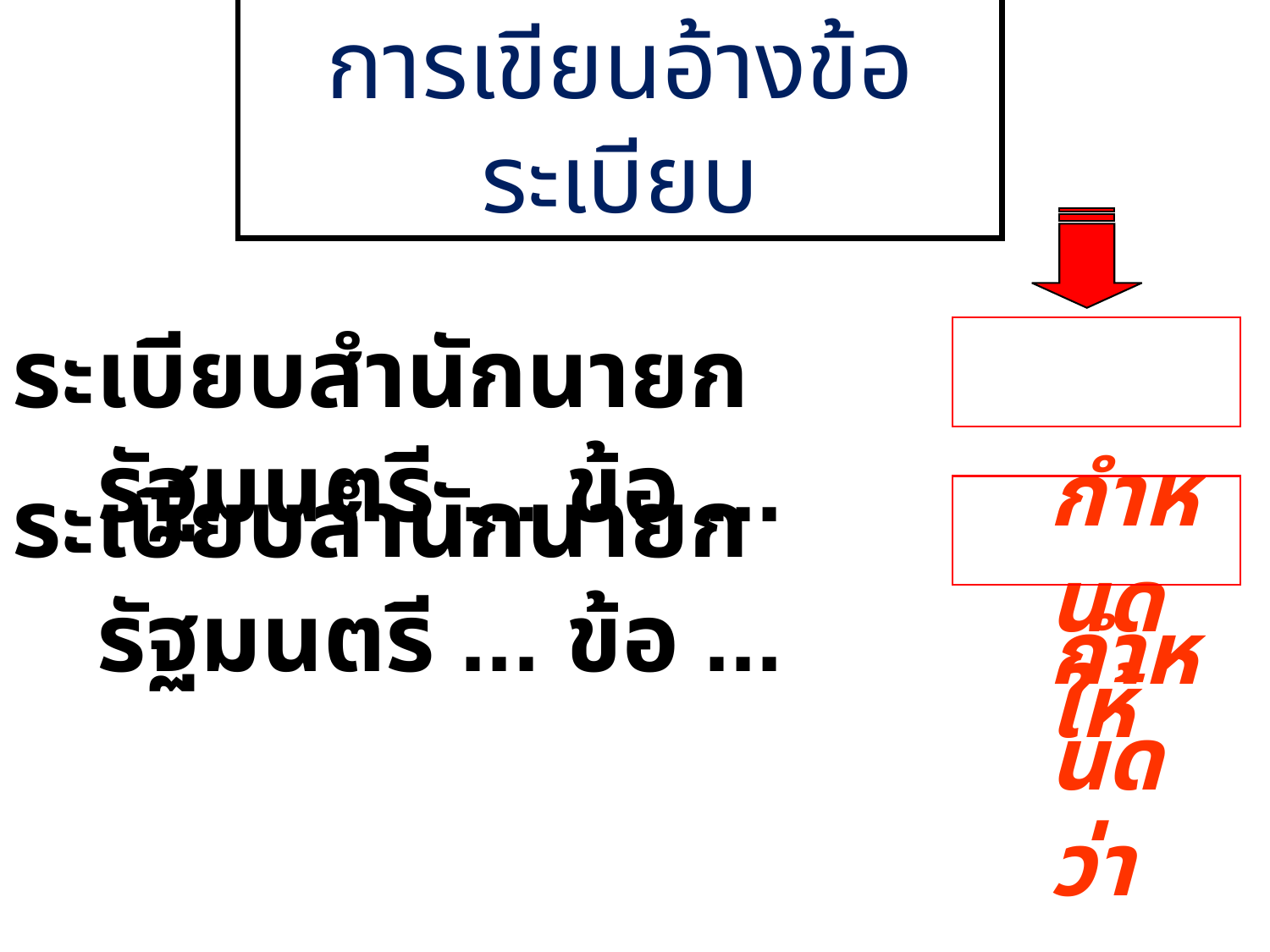

# การเขียนอ้างข้อระเบียบ

ระเบียบสำนักนายกรัฐมนตรี ... ข้อ ...
 กำหนดให้
ระเบียบสำนักนายกรัฐมนตรี ... ข้อ ...
 กำหนดว่า